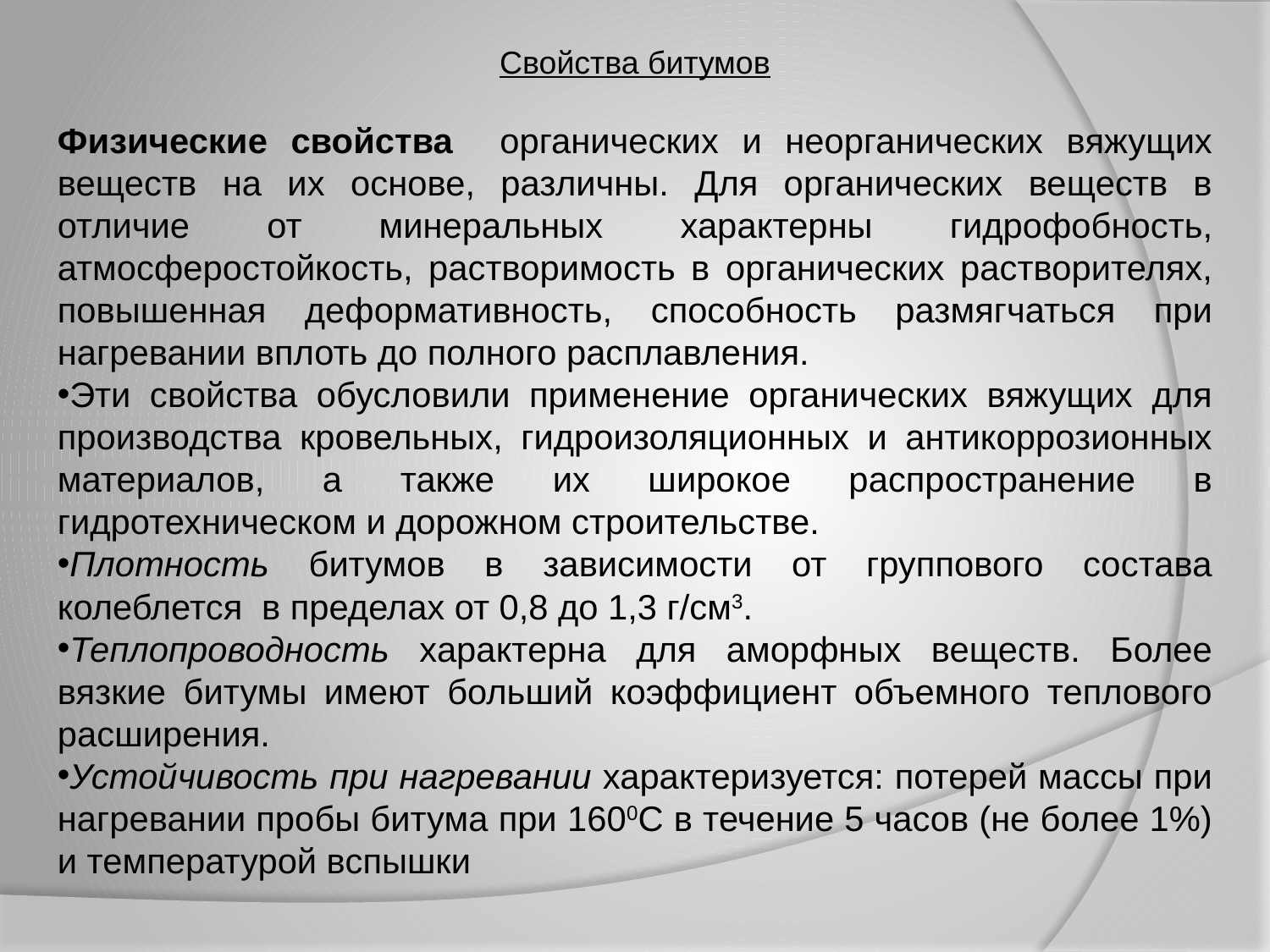

Свойства битумов

Физические свойства  органических и неорганических вяжущих веществ на их основе, различны. Для органических веществ в отличие от минеральных характерны гидрофобность, атмосферостойкость, растворимость в органических растворителях, повышенная деформативность, способность размягчаться при нагревании вплоть до полного расплавления.
Эти свойства обусловили применение органических вяжущих для производства кровельных, гидроизоляционных и антикоррозионных материалов, а также их широкое распространение в гидротехническом и дорожном строительстве.
Плотность битумов в зависимости от группового состава колеблется  в пределах от 0,8 до 1,3 г/см3.
Теплопроводность характерна для аморфных веществ. Более вязкие битумы имеют больший коэффициент объемного теплового расширения.
Устойчивость при нагревании характеризуется: потерей массы при нагревании пробы битума при 1600С в течение 5 часов (не более 1%) и температурой вспышки